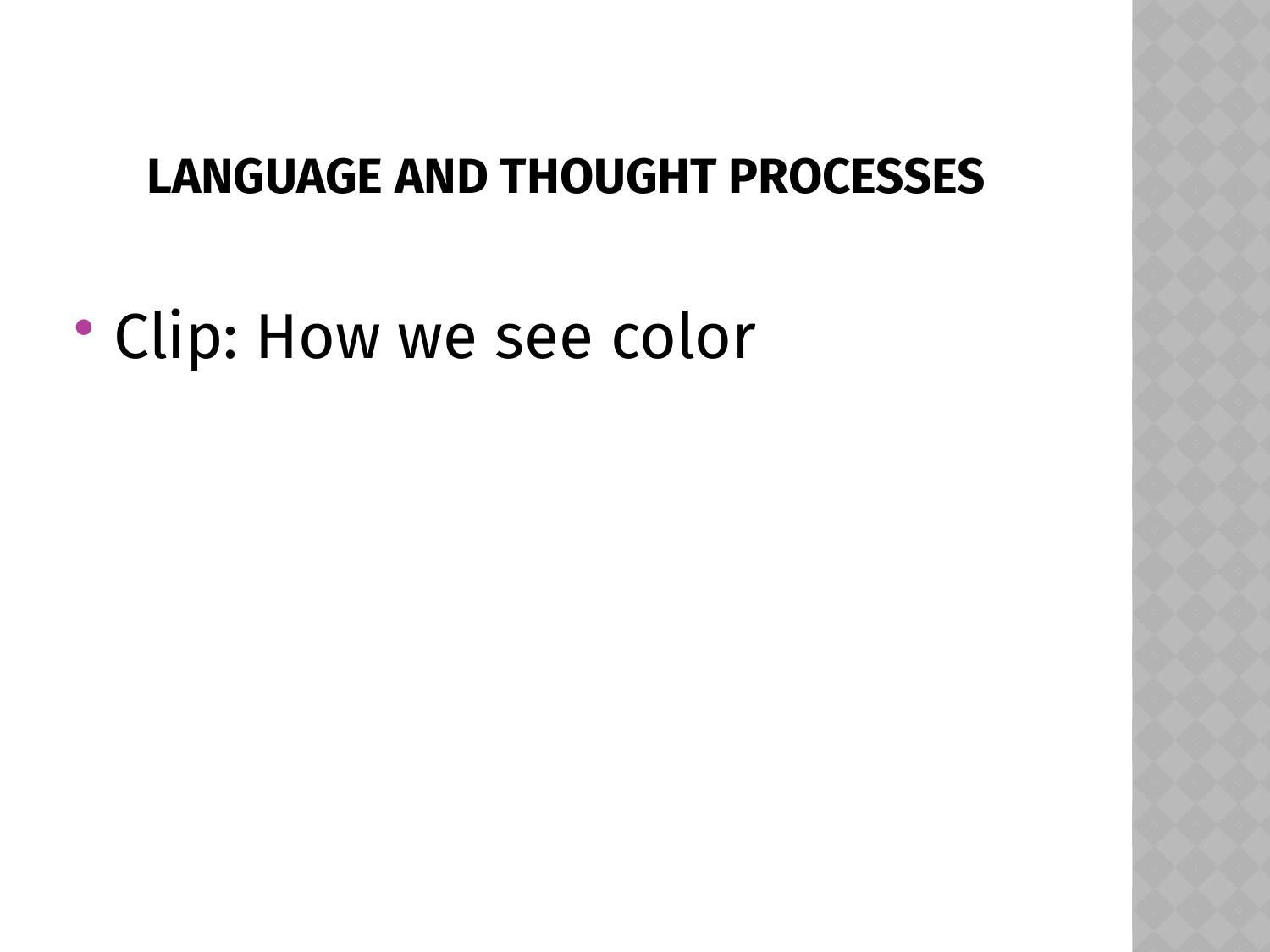

# Language and thought processes

Clip: How we see color